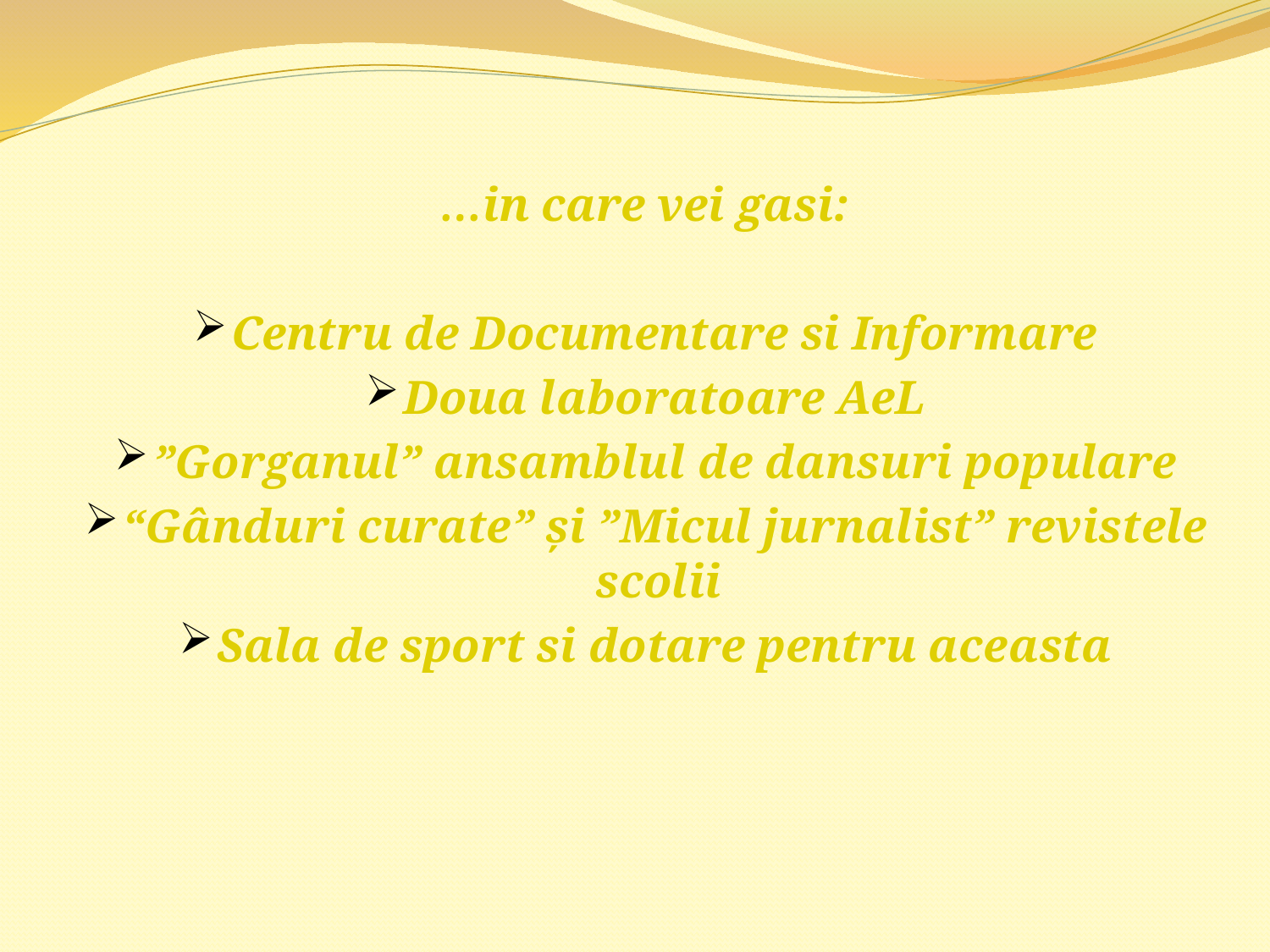

…in care vei gasi:

Centru de Documentare si Informare
Doua laboratoare AeL
”Gorganul” ansamblul de dansuri populare
“Gânduri curate” și ”Micul jurnalist” revistele scolii
Sala de sport si dotare pentru aceasta